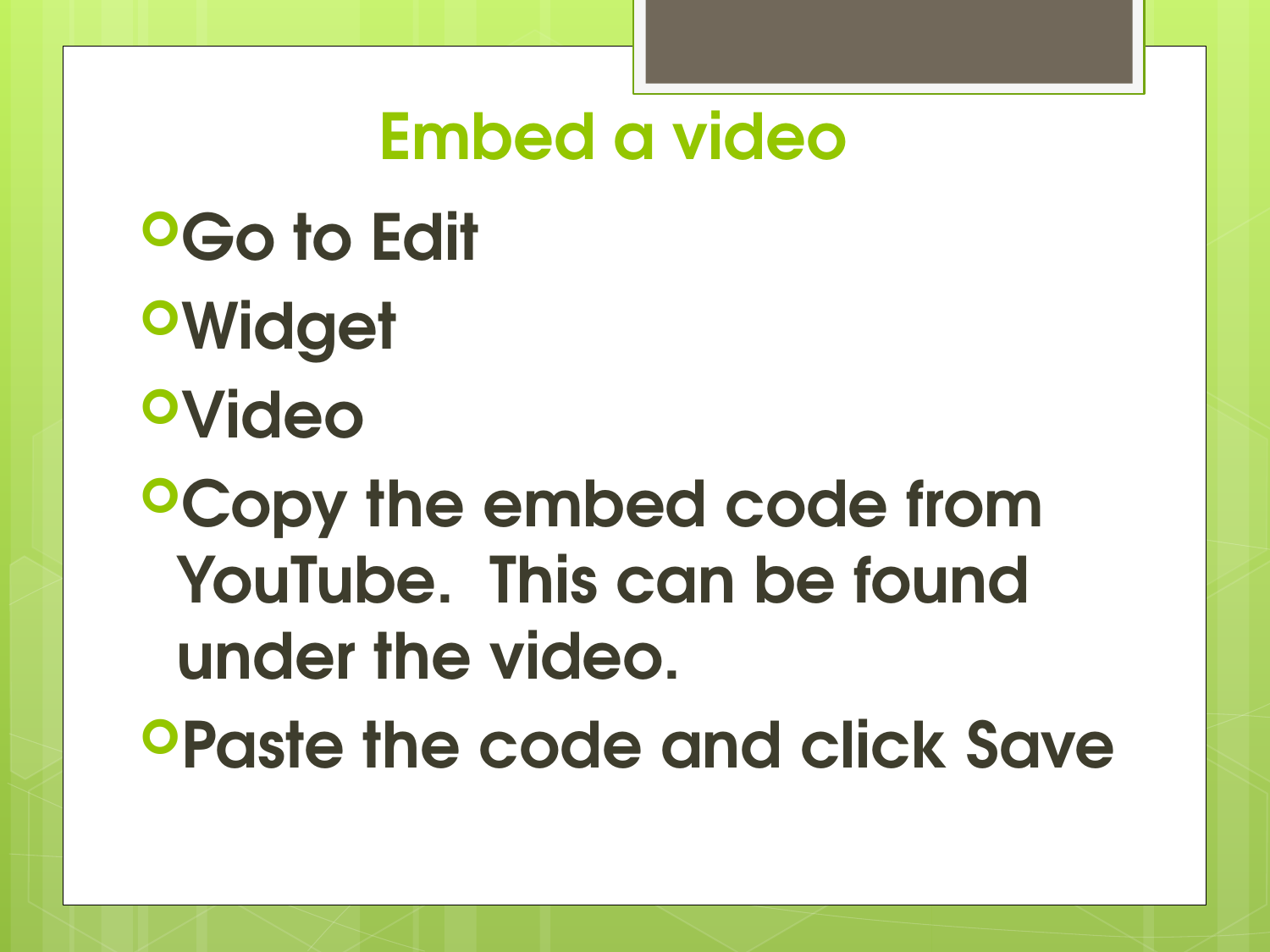

# Embed a video
Go to Edit
Widget
Video
Copy the embed code from YouTube.  This can be found under the video.
Paste the code and click Save